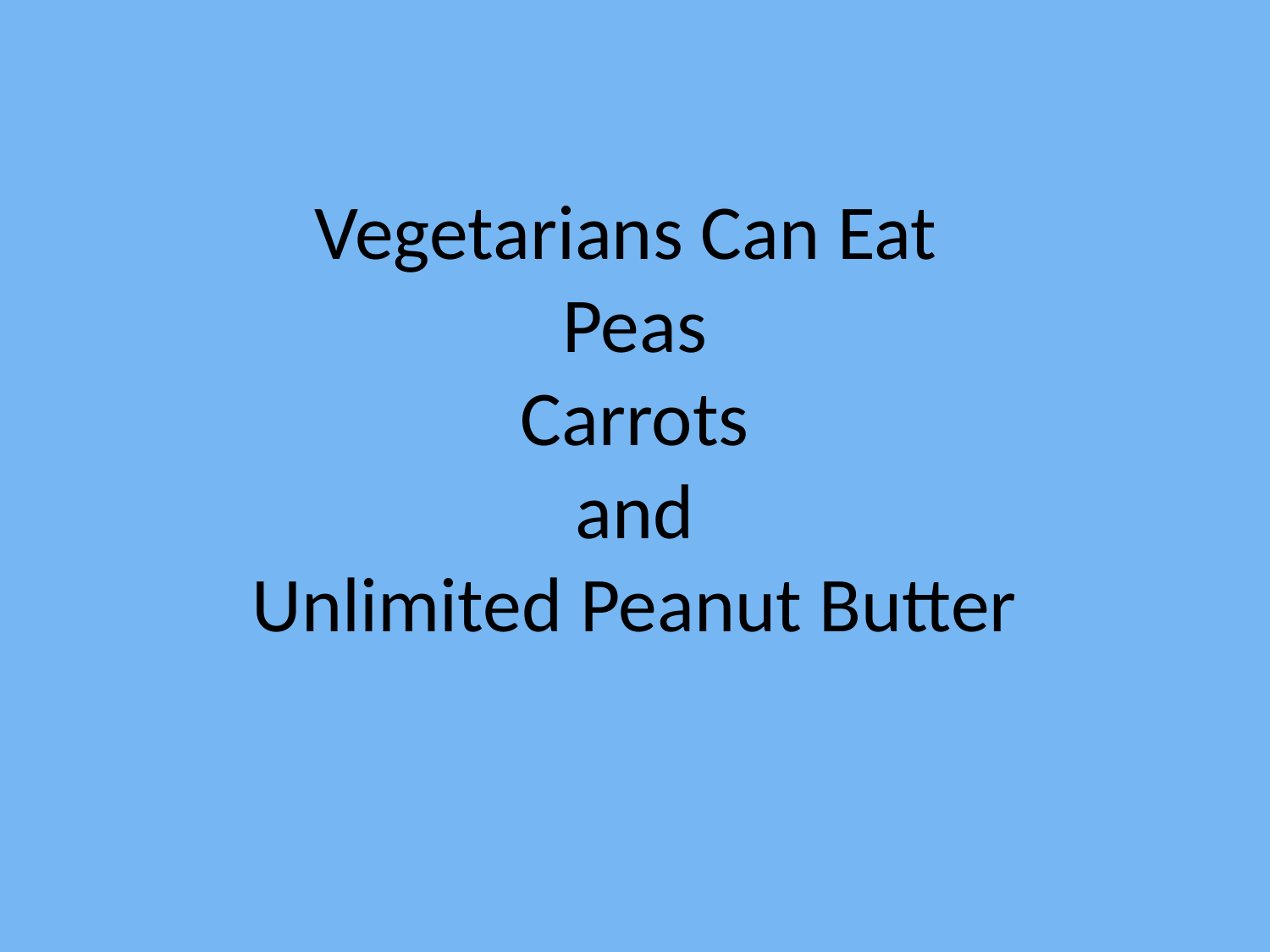

# Vegetarians Can Eat Peas Carrots and Unlimited Peanut Butter